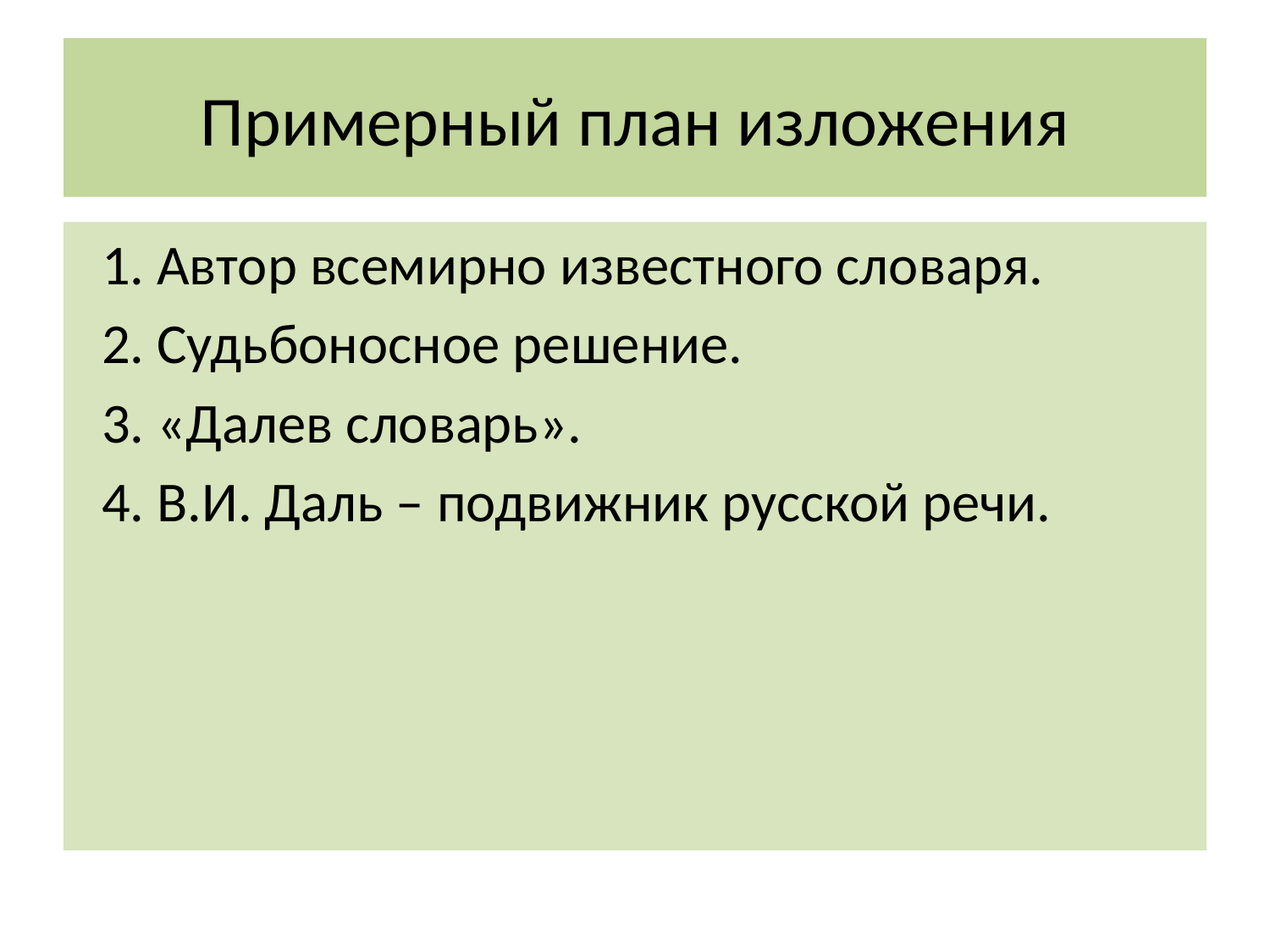

# Примерный план изложения
  1. Автор всемирно известного словаря.
  2. Судьбоносное решение.
  3. «Далев словарь».
  4. В.И. Даль – подвижник русской речи.